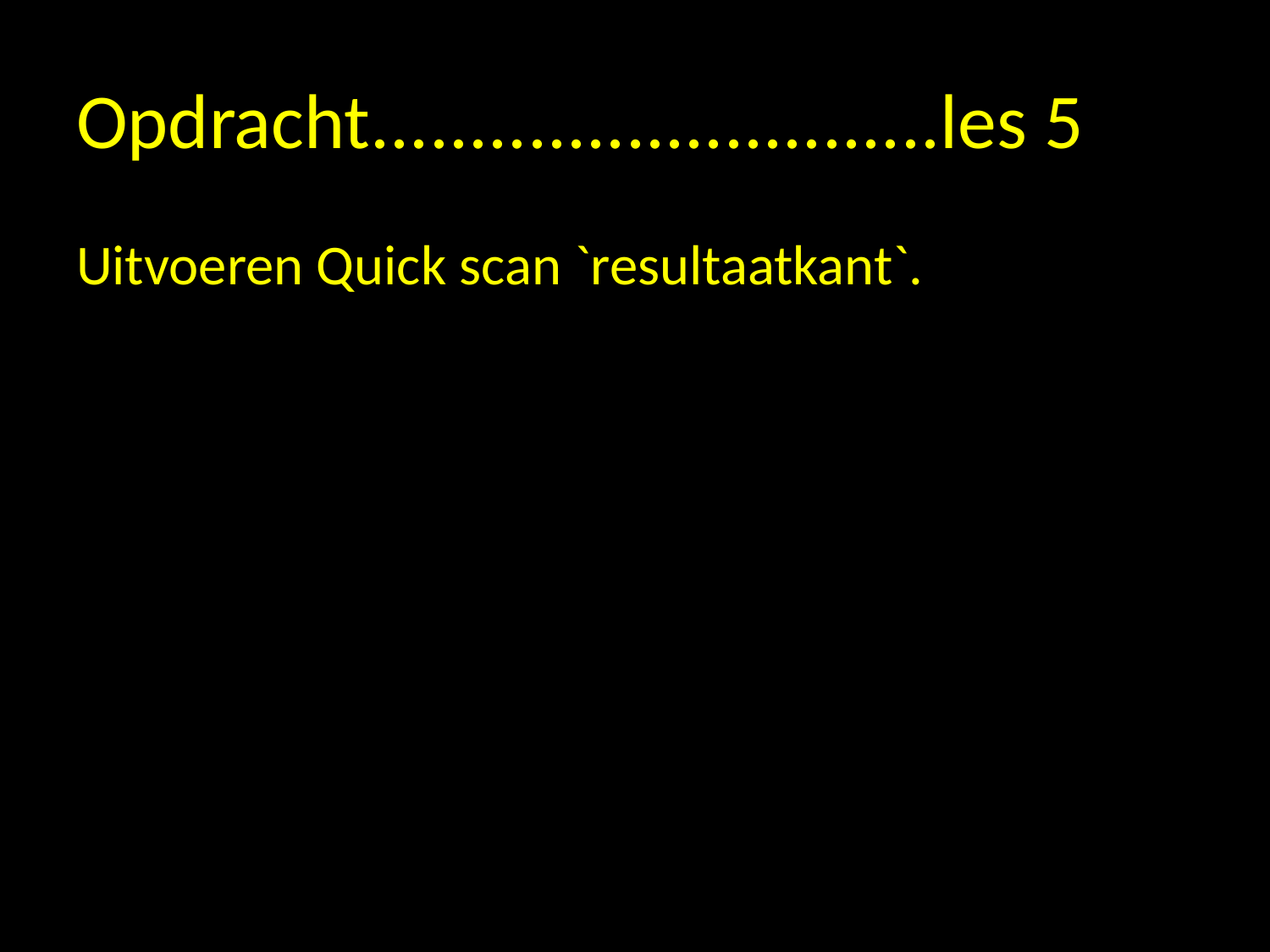

# Opdracht.............................les 5
Uitvoeren Quick scan `resultaatkant`.